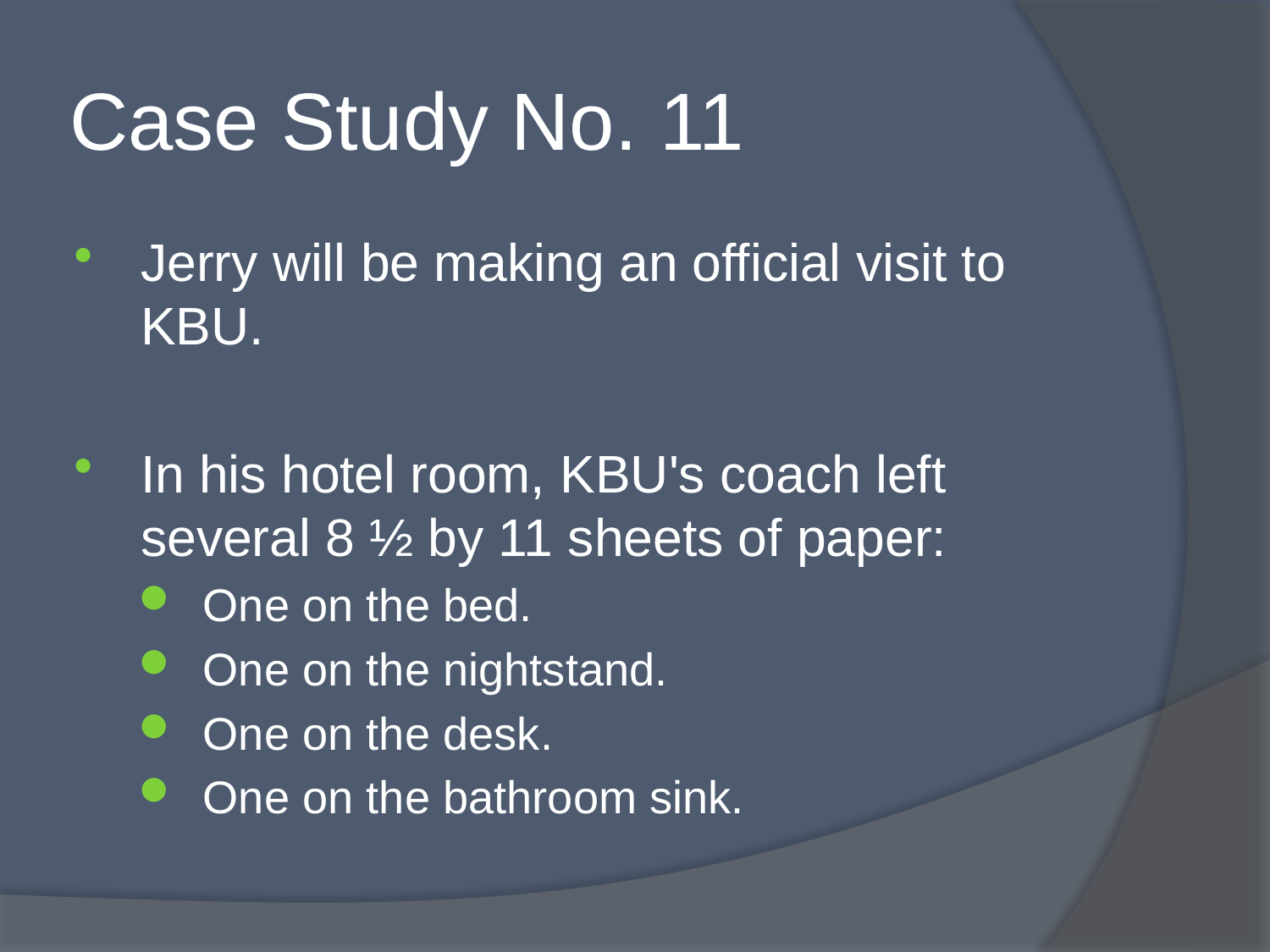

# Case Study No. 11
Jerry will be making an official visit to KBU.

In his hotel room, KBU's coach left several 8 ½ by 11 sheets of paper:
One on the bed.
One on the nightstand.
One on the desk.
One on the bathroom sink.